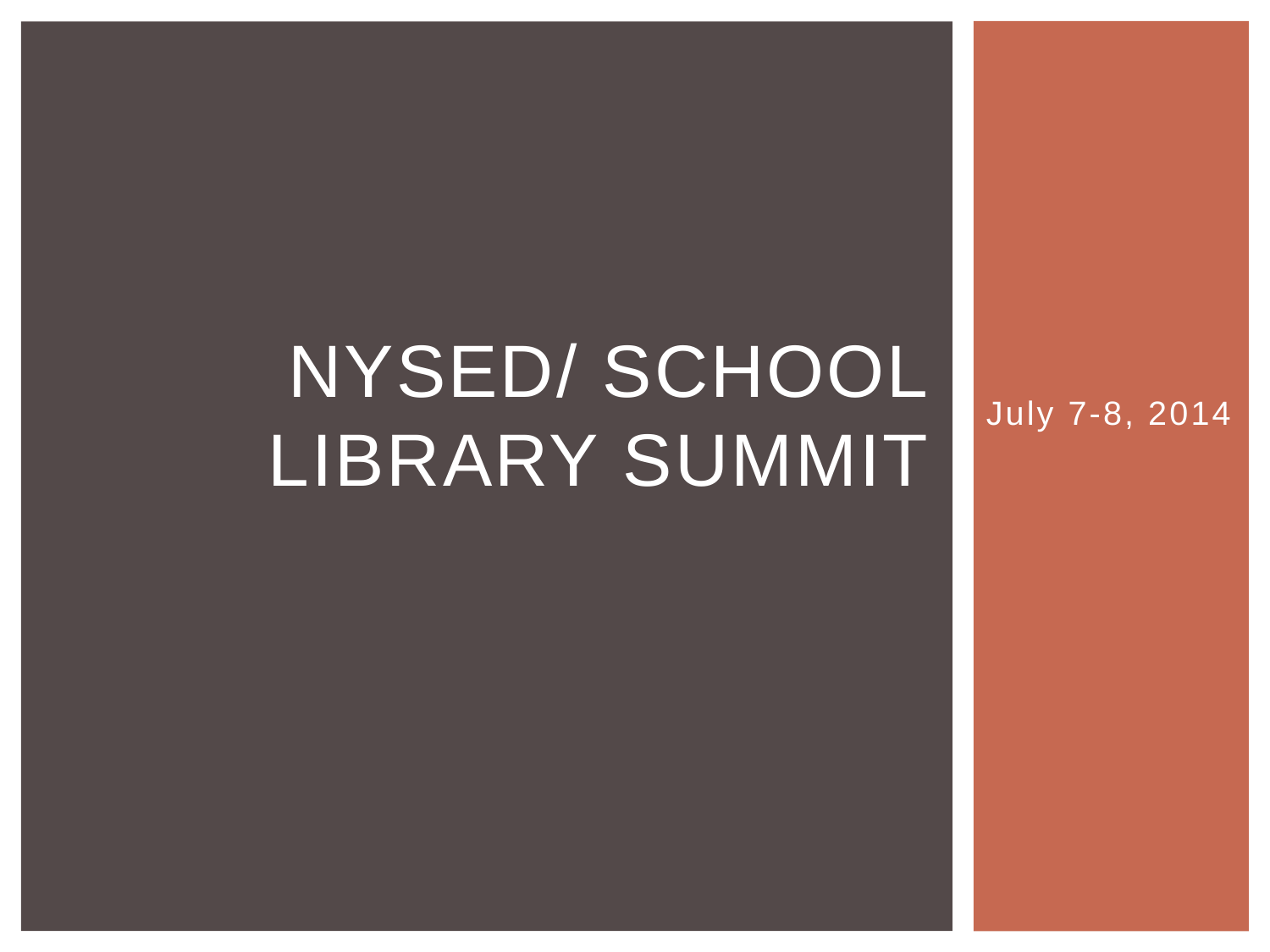

# NYSED/ School Library Summit
July 7-8, 2014